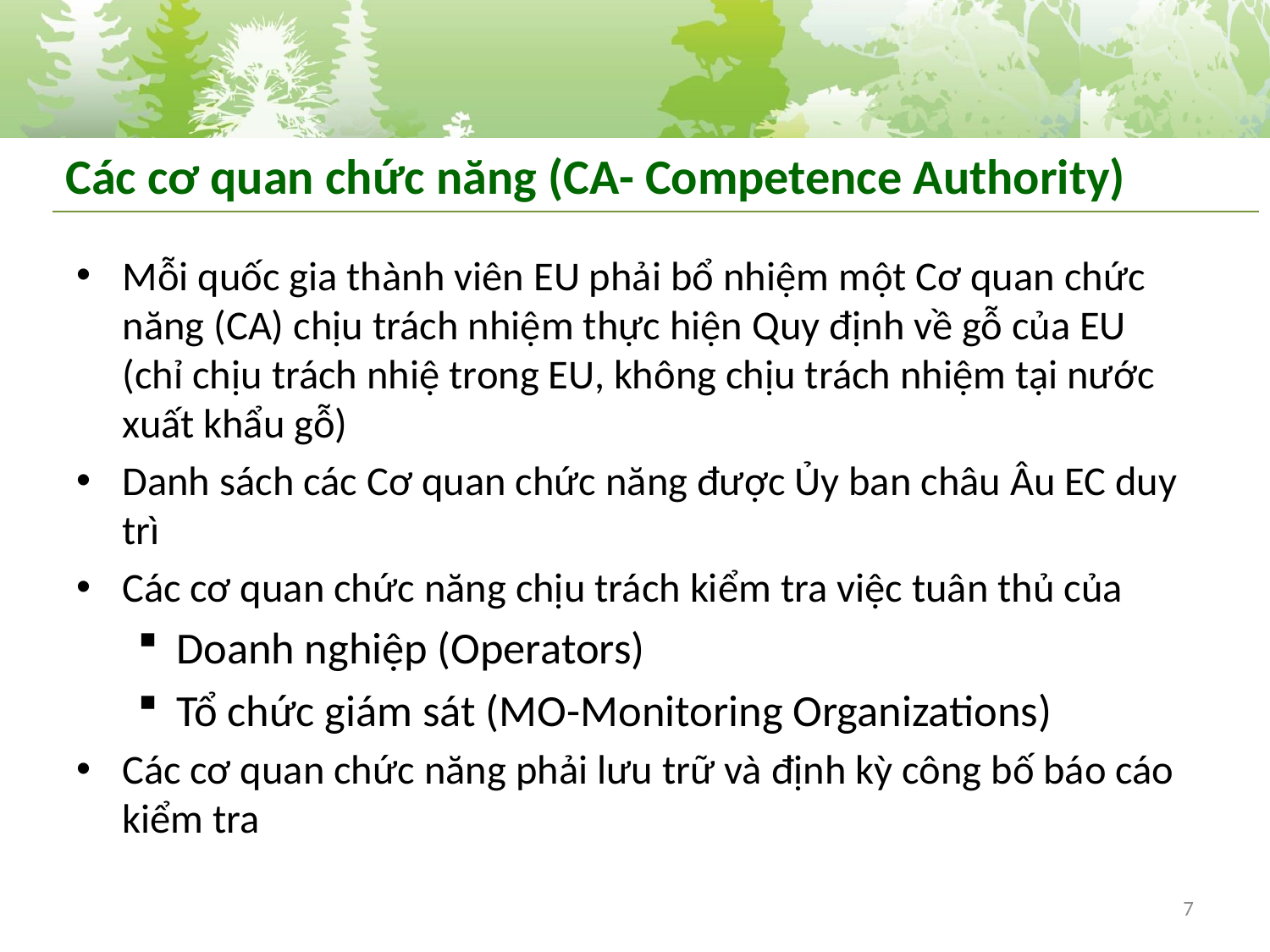

# Các cơ quan chức năng (CA- Competence Authority)
Mỗi quốc gia thành viên EU phải bổ nhiệm một Cơ quan chức năng (CA) chịu trách nhiệm thực hiện Quy định về gỗ của EU (chỉ chịu trách nhiệ trong EU, không chịu trách nhiệm tại nước xuất khẩu gỗ)
Danh sách các Cơ quan chức năng được Ủy ban châu Âu EC duy trì
Các cơ quan chức năng chịu trách kiểm tra việc tuân thủ của
Doanh nghiệp (Operators)
Tổ chức giám sát (MO-Monitoring Organizations)
Các cơ quan chức năng phải lưu trữ và định kỳ công bố báo cáo kiểm tra
7